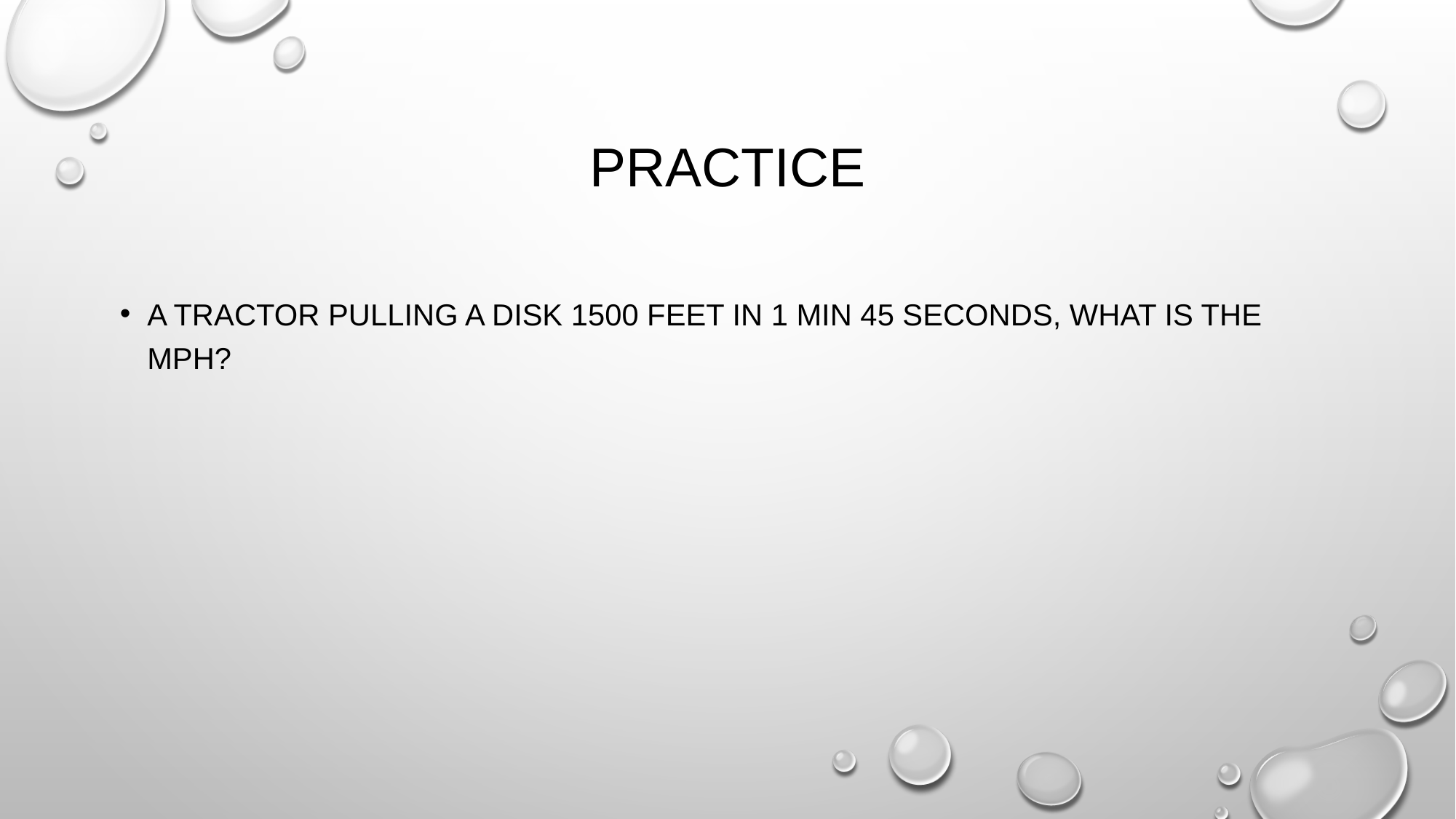

# Practice
A tractor pulling a disk 1500 feet in 1 min 45 seconds, what is the mph?